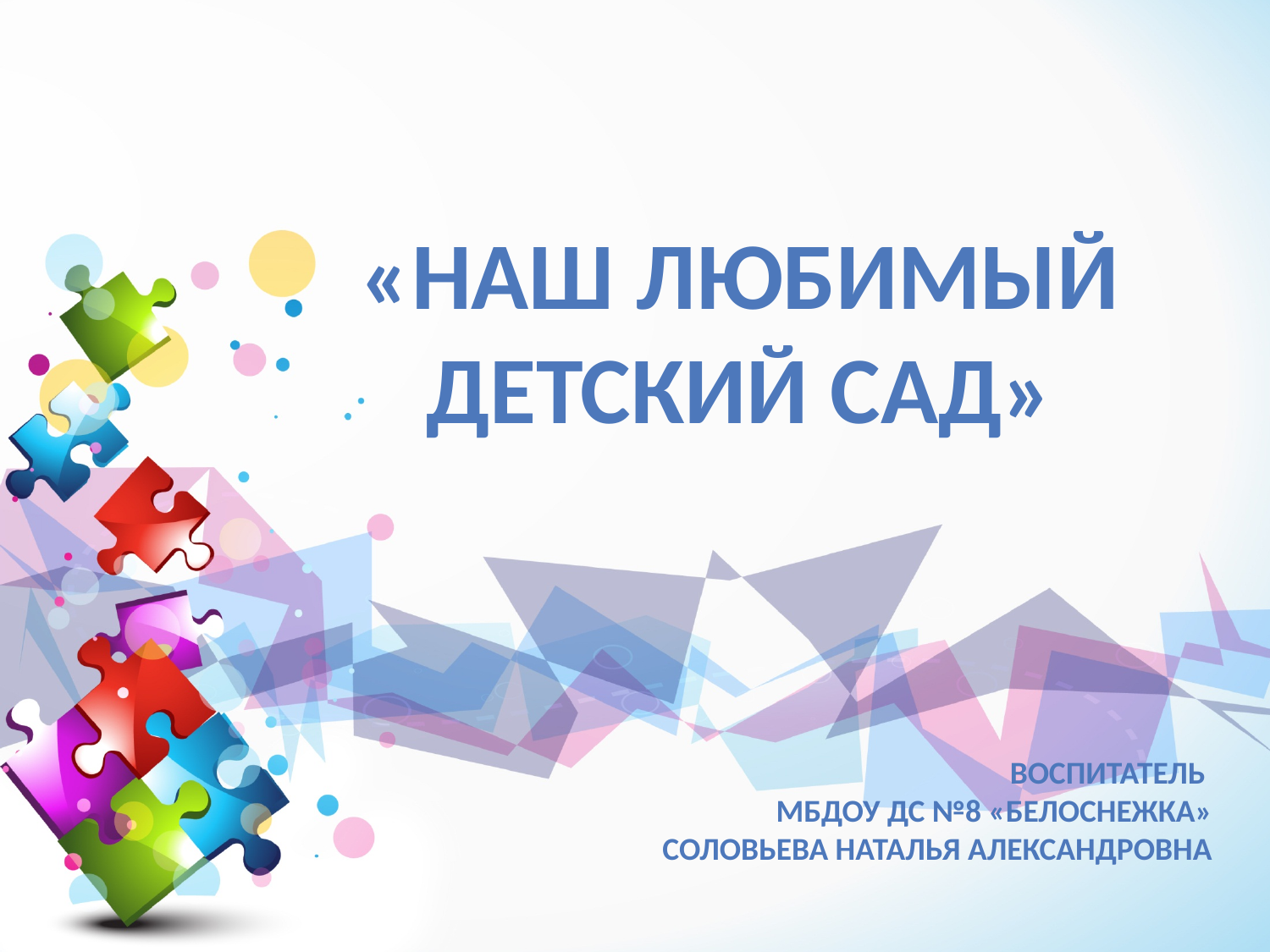

# «Наш любимый детский сад»
ВОСПИТАТЕЛЬ
МБДОУ ДС №8 «Белоснежка»
Соловьева Наталья Александровна